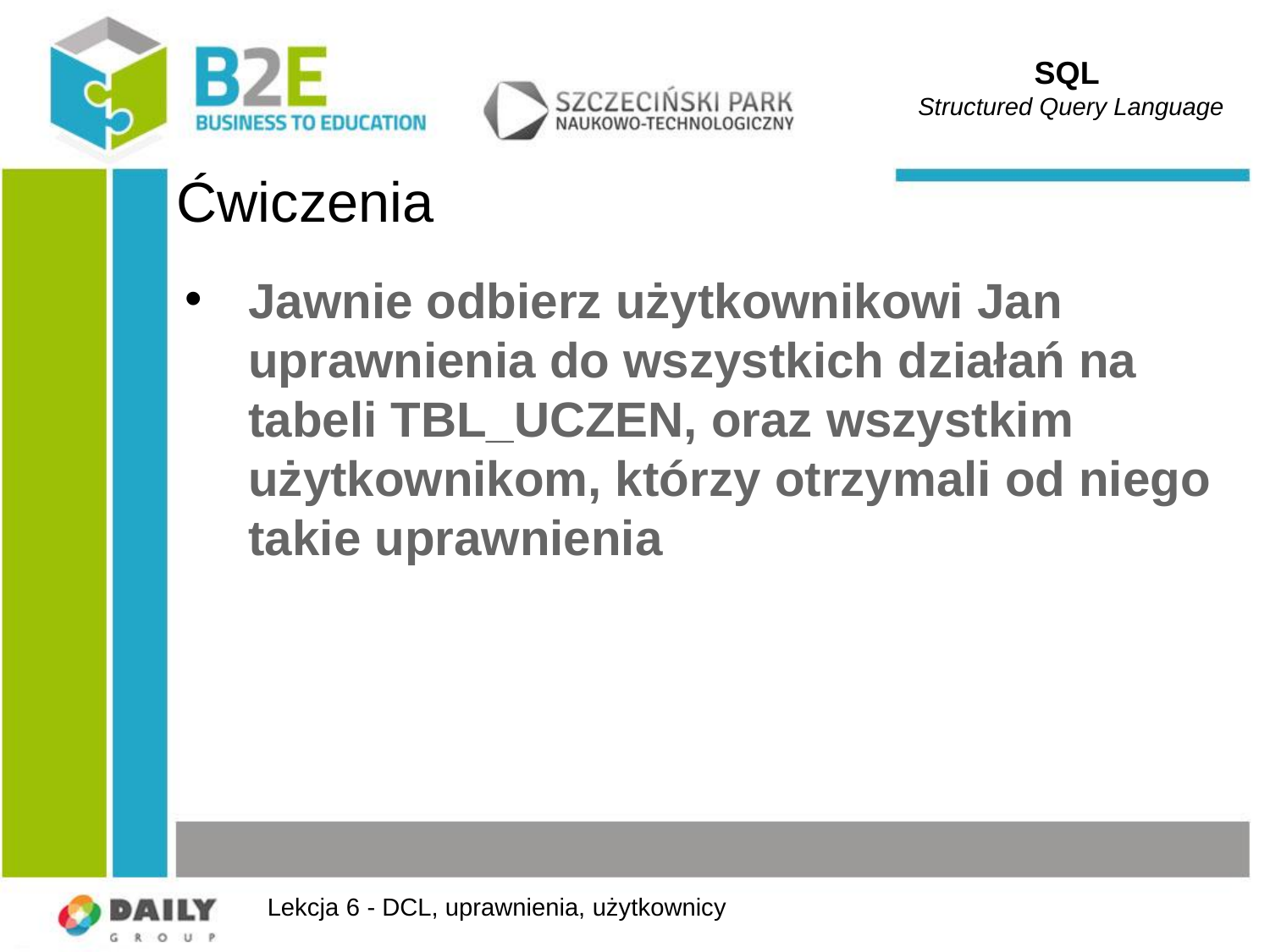

SQL
Structured Query Language
# Ćwiczenia
Jawnie odbierz użytkownikowi Jan uprawnienia do wszystkich działań na tabeli TBL_UCZEN, oraz wszystkim użytkownikom, którzy otrzymali od niego takie uprawnienia
Lekcja 6 - DCL, uprawnienia, użytkownicy